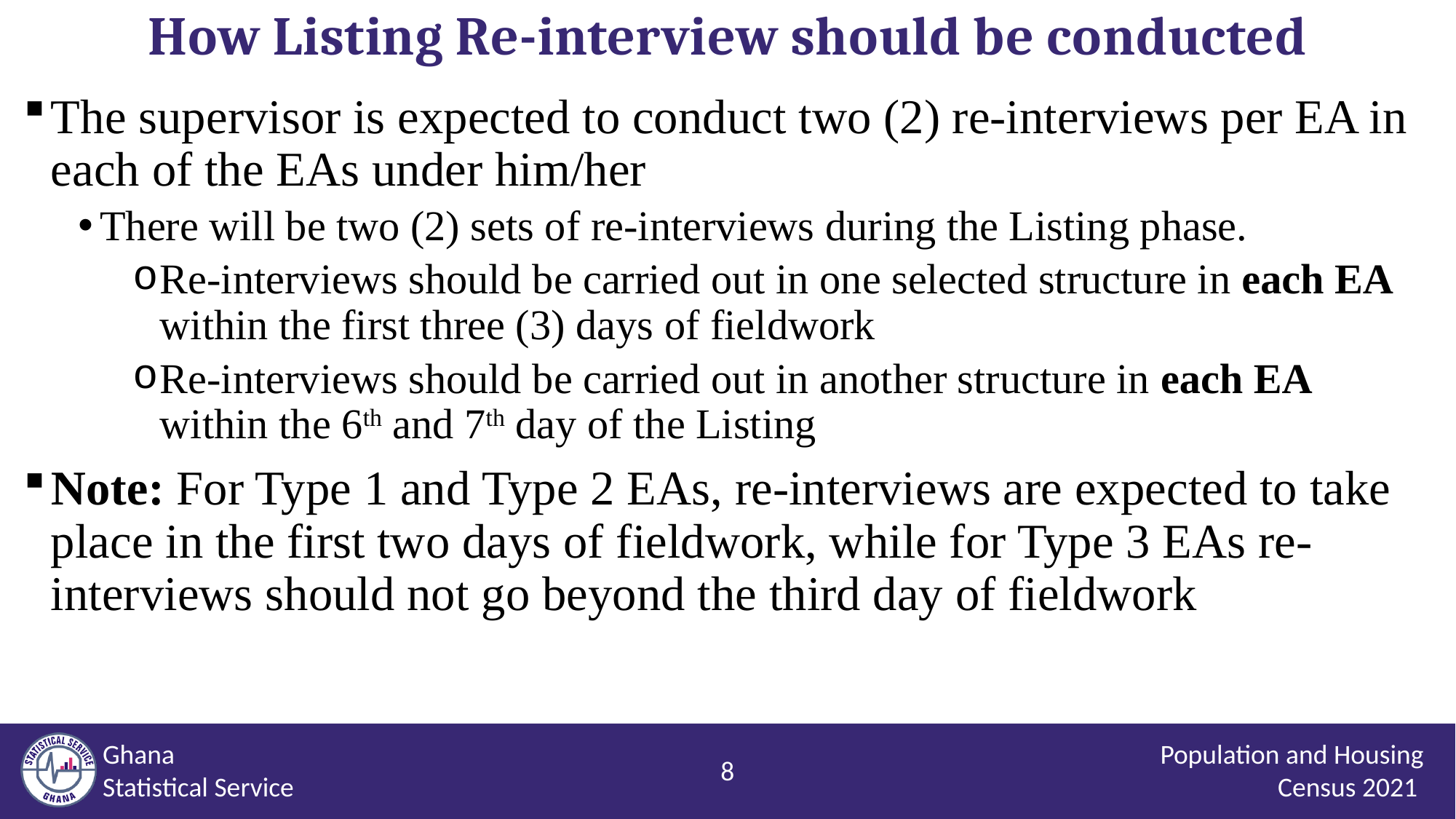

# How Listing Re-interview should be conducted
The supervisor is expected to conduct two (2) re-interviews per EA in each of the EAs under him/her
There will be two (2) sets of re-interviews during the Listing phase.
Re-interviews should be carried out in one selected structure in each EA within the first three (3) days of fieldwork
Re-interviews should be carried out in another structure in each EA within the 6th and 7th day of the Listing
Note: For Type 1 and Type 2 EAs, re-interviews are expected to take place in the first two days of fieldwork, while for Type 3 EAs re-interviews should not go beyond the third day of fieldwork
8